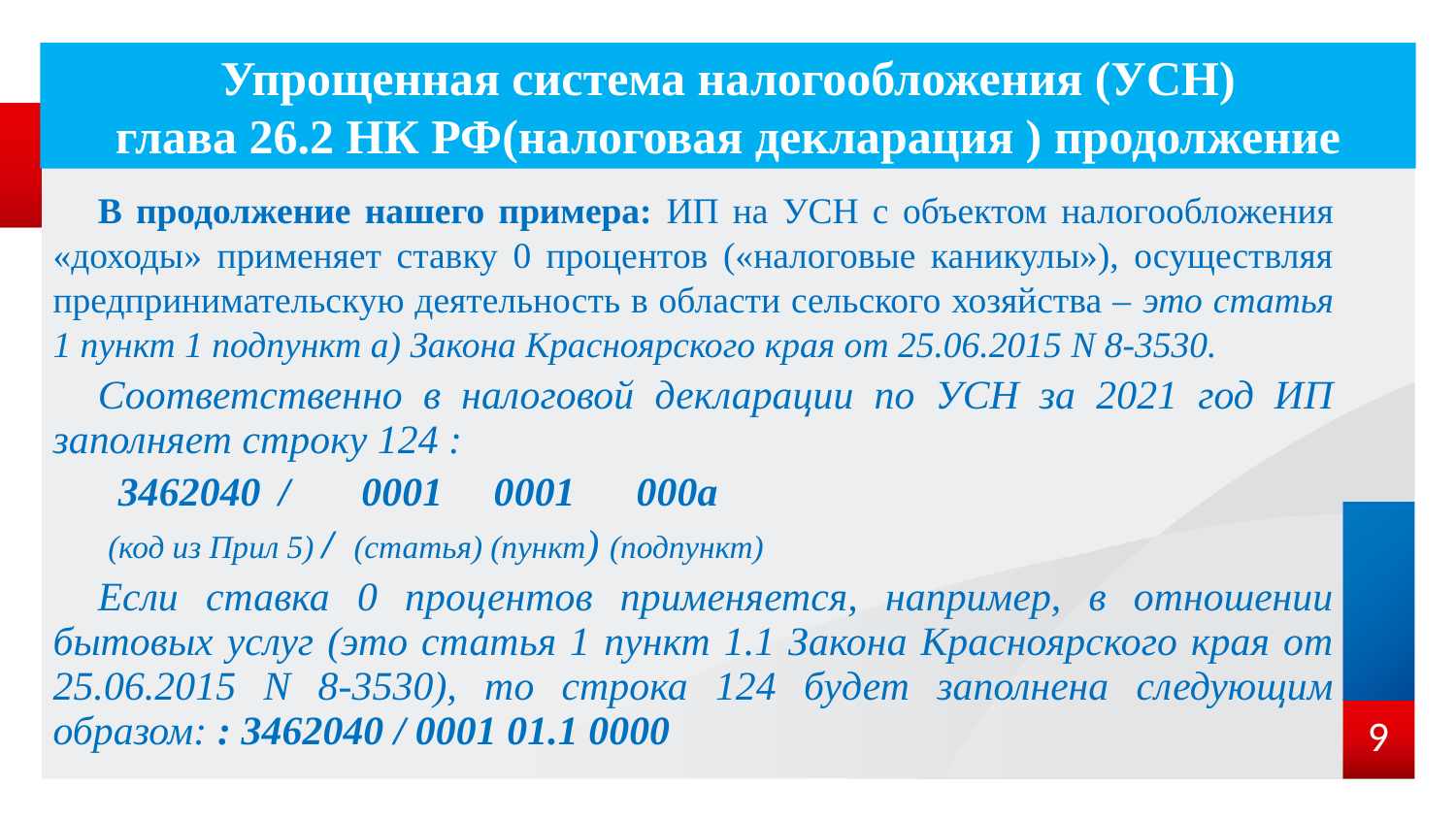

# Упрощенная система налогообложения (УСН) глава 26.2 НК РФ(налоговая декларация ) продолжение
В продолжение нашего примера: ИП на УСН с объектом налогообложения «доходы» применяет ставку 0 процентов («налоговые каникулы»), осуществляя предпринимательскую деятельность в области сельского хозяйства – это статья 1 пункт 1 подпункт а) Закона Красноярского края от 25.06.2015 N 8-3530.
Соответственно в налоговой декларации по УСН за 2021 год ИП заполняет строку 124 :
  3462040  /       0001     0001      000а
 (код из Прил 5) /  (статья) (пункт) (подпункт)
Если ставка 0 процентов применяется, например, в отношении бытовых услуг (это статья 1 пункт 1.1 Закона Красноярского края от 25.06.2015 N 8-3530), то строка 124 будет заполнена следующим образом: : 3462040 / 0001 01.1 0000

9